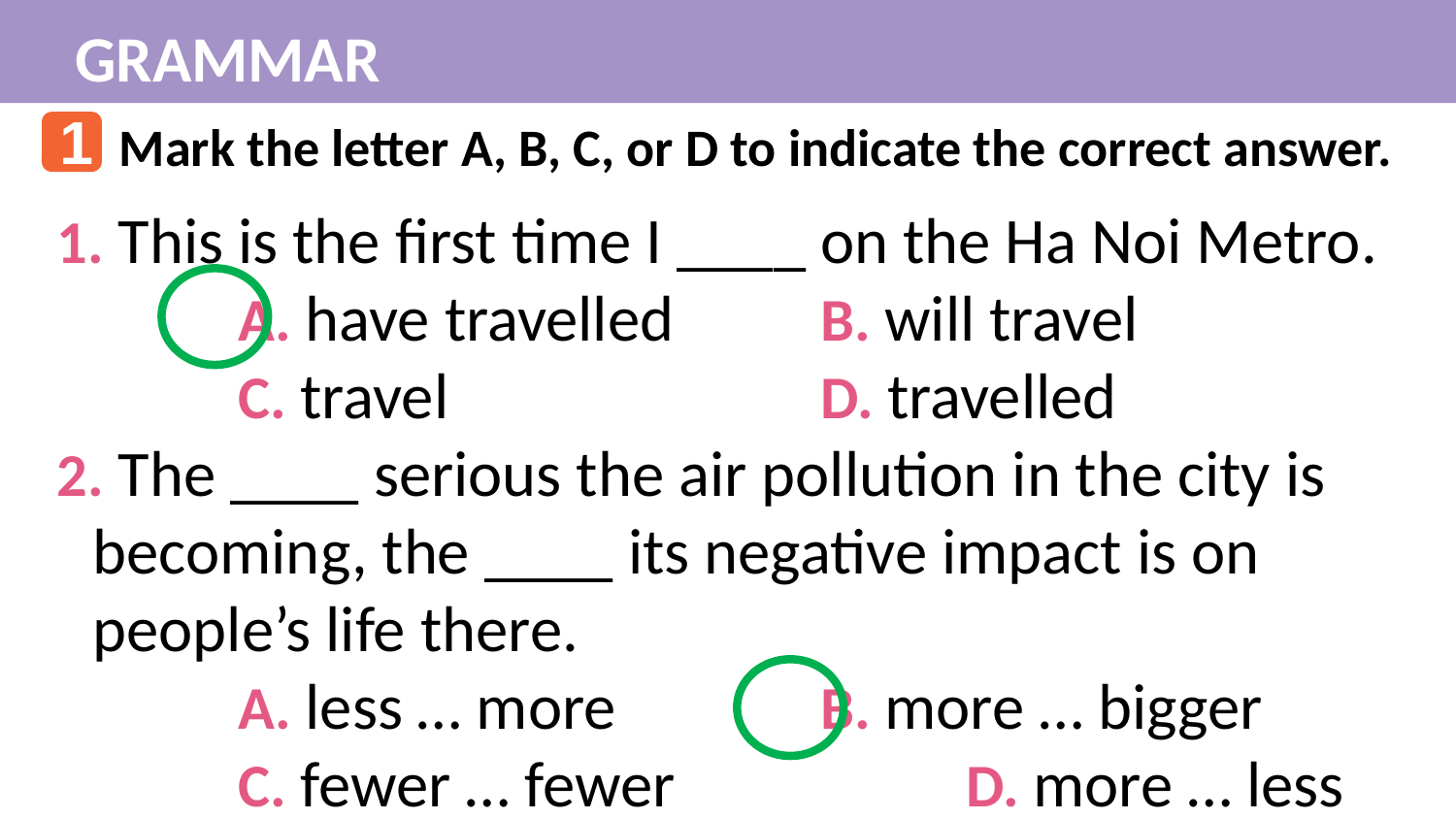

GRAMMAR
1
Mark the letter A, B, C, or D to indicate the correct answer.

1. This is the first time I ____ on the Ha Noi Metro.
		A. have travelled 	B. will travel
		C. travel			D. travelled
2. The ____ serious the air pollution in the city is becoming, the ____ its negative impact is on people’s life there.
		A. less … more 		B. more … bigger
		C. fewer … fewer		D. more … less